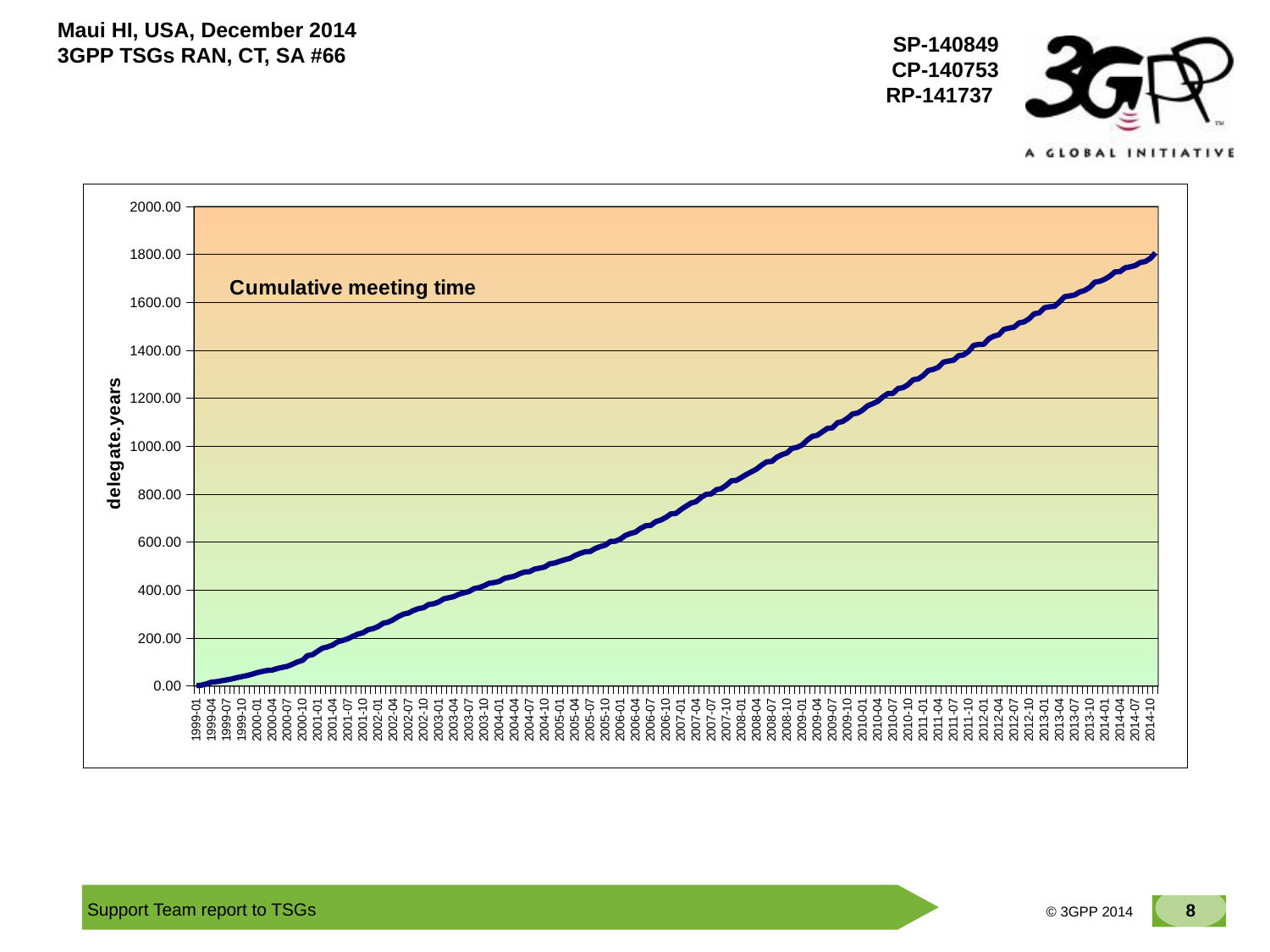

### Chart: Cumulative meeting time

| Category | cumulative |
|---|---|
| 1999-01 | 1.2840520191649556 |
| 1999-02 | 3.1266255989048597 |
| 1999-03 | 8.731006160164272 |
| 1999-04 | 16.128678986995208 |
| 1999-05 | 17.76865160848734 |
| 1999-06 | 21.779603011635867 |
| 1999-07 | 25.234770704996578 |
| 1999-08 | 29.319644079397673 |
| 1999-09 | 34.42026009582478 |
| 1999-10 | 39.13210130047912 |
| 1999-11 | 43.16495550992471 |
| 1999-12 | 49.01026694045174 |
| 2000-01 | 55.46885694729637 |
| 2000-02 | 60.35044490075291 |
| 2000-03 | 64.73648186173854 |
| 2000-04 | 65.82067077344284 |
| 2000-05 | 72.78850102669405 |
| 2000-06 | 77.55783709787816 |
| 2000-07 | 81.83436002737851 |
| 2000-08 | 90.507871321013 |
| 2000-09 | 100.01095140314852 |
| 2000-10 | 106.63655030800821 |
| 2000-11 | 126.60369609856262 |
| 2000-12 | 130.46680355920603 |
| 2001-01 | 144.7419575633128 |
| 2001-02 | 158.09993155373033 |
| 2001-03 | 163.18412046543463 |
| 2001-04 | 171.14031485284053 |
| 2001-05 | 184.21081451060917 |
| 2001-06 | 190.19575633127994 |
| 2001-07 | 196.9390828199863 |
| 2001-08 | 207.2416153319644 |
| 2001-09 | 216.27926078028747 |
| 2001-10 | 221.59890485968515 |
| 2001-11 | 234.69678302532512 |
| 2001-12 | 239.04996577686515 |
| 2002-01 | 247.84394250513347 |
| 2002-02 | 261.5605749486653 |
| 2002-03 | 266.18754277891856 |
| 2002-04 | 276.50102669404515 |
| 2002-05 | 289.4839151266256 |
| 2002-06 | 299.5728952772074 |
| 2002-07 | 304.1916495550993 |
| 2002-08 | 314.7132101300479 |
| 2002-09 | 322.4503764544832 |
| 2002-10 | 326.36550308008214 |
| 2002-11 | 339.5126625598905 |
| 2002-12 | 342.81998631074606 |
| 2003-01 | 350.08350444900753 |
| 2003-02 | 363.11567419575636 |
| 2003-03 | 367.8658453114305 |
| 2003-04 | 372.580424366872 |
| 2003-05 | 382.49144421629023 |
| 2003-06 | 388.73921971252565 |
| 2003-07 | 393.8151950718686 |
| 2003-08 | 406.0780287474333 |
| 2003-09 | 410.2614647501711 |
| 2003-10 | 418.1054072553046 |
| 2003-11 | 428.5311430527036 |
| 2003-12 | 431.63586584531146 |
| 2004-01 | 436.20807665982204 |
| 2004-02 | 448.6461327857632 |
| 2004-03 | 453.4565366187543 |
| 2004-04 | 457.8343600273785 |
| 2004-05 | 467.9644079397673 |
| 2004-06 | 475.3347022587269 |
| 2004-07 | 476.7775496235455 |
| 2004-08 | 487.37303216974675 |
| 2004-09 | 491.4962354551677 |
| 2004-10 | 496.16427104722794 |
| 2004-11 | 509.388090349076 |
| 2004-12 | 512.8596851471594 |
| 2005-01 | 520.1149897330596 |
| 2005-02 | 526.8501026694045 |
| 2005-03 | 532.1423682409309 |
| 2005-04 | 543.8576317590691 |
| 2005-05 | 552.8049281314169 |
| 2005-06 | 559.4579055441478 |
| 2005-07 | 560.7693360711842 |
| 2005-08 | 573.1362080766598 |
| 2005-09 | 581.5879534565366 |
| 2005-10 | 587.233401779603 |
| 2005-11 | 602.4914442162902 |
| 2005-12 | 603.6331279945243 |
| 2006-01 | 612.7364818617385 |
| 2006-02 | 628.0355920602327 |
| 2006-03 | 636.0739219712526 |
| 2006-04 | 641.8206707734429 |
| 2006-05 | 657.3360711841204 |
| 2006-06 | 668.0821355236139 |
| 2006-07 | 669.8672142368241 |
| 2006-08 | 685.1444216290212 |
| 2006-09 | 691.9726214921287 |
| 2006-10 | 702.9377138945928 |
| 2006-11 | 717.82340862423 |
| 2006-12 | 719.4934976043805 |
| 2007-01 | 735.6057494866529 |
| 2007-02 | 749.6481861738536 |
| 2007-03 | 762.3928815879534 |
| 2007-04 | 768.7556468172485 |
| 2007-05 | 786.3819301848049 |
| 2007-06 | 799.0691307323751 |
| 2007-07 | 800.952772073922 |
| 2007-08 | 818.5790554414784 |
| 2007-09 | 822.9158110882956 |
| 2007-10 | 837.284052019165 |
| 2007-11 | 855.6386036960986 |
| 2007-12 | 857.6098562628337 |
| 2008-01 | 869.8453114305271 |
| 2008-02 | 882.7104722792608 |
| 2008-03 | 893.4839151266256 |
| 2008-04 | 904.8213552361397 |
| 2008-05 | 921.3634496919918 |
| 2008-06 | 934.9459274469541 |
| 2008-07 | 936.4928131416838 |
| 2008-08 | 953.9712525667351 |
| 2008-09 | 964.6516084873374 |
| 2008-10 | 971.8165639972622 |
| 2008-11 | 990.7460643394935 |
| 2008-12 | 995.296372347707 |
| 2009-01 | 1004.7939767282683 |
| 2009-02 | 1024.8049281314168 |
| 2009-03 | 1040.7419575633128 |
| 2009-04 | 1045.3141683778233 |
| 2009-05 | 1059.8193018480492 |
| 2009-06 | 1074.0260095824779 |
| 2009-07 | 1076.35318275154 |
| 2009-08 | 1097.8316221765913 |
| 2009-09 | 1102.7953456536618 |
| 2009-10 | 1116.2436687200548 |
| 2009-11 | 1134.3901437371662 |
| 2009-12 | 1138.3928815879535 |
| 2010-01 | 1150.7871321013006 |
| 2010-02 | 1168.8213552361397 |
| 2010-03 | 1177.2073921971253 |
| 2010-04 | 1187.2388774811773 |
| 2010-05 | 1205.472963723477 |
| 2010-06 | 1219.5811088295688 |
| 2010-07 | 1220.2381930184804 |
| 2010-08 | 1240.5886379192334 |
| 2010-09 | 1244.1177275838468 |
| 2010-10 | 1256.9034907597536 |
| 2010-11 | 1277.0266940451745 |
| 2010-12 | 1280.6461327857633 |
| 2011-01 | 1294.674880219028 |
| 2011-02 | 1315.5920602327174 |
| 2011-03 | 1320.37234770705 |
| 2011-04 | 1329.0869267624914 |
| 2011-05 | 1350.592744695414 |
| 2011-06 | 1355.025325119781 |
| 2011-07 | 1357.9822039698836 |
| 2011-08 | 1377.5386721423683 |
| 2011-09 | 1380.7474332648871 |
| 2011-10 | 1395.4770704996577 |
| 2011-11 | 1420.892539356605 |
| 2011-12 | 1424.2217659137577 |
| 2012-01 | 1425.2210814510609 |
| 2012-02 | 1447.9507186858316 |
| 2012-03 | 1459.0992470910335 |
| 2012-04 | 1465.0075290896646 |
| 2012-05 | 1487.2607802874743 |
| 2012-06 | 1492.498288843258 |
| 2012-07 | 1496.4818617385351 |
| 2012-08 | 1514.2642026009582 |
| 2012-09 | 1518.4941820670774 |
| 2012-10 | 1531.6303901437373 |
| 2012-11 | 1552.082135523614 |
| 2012-12 | 1555.9507186858316 |
| 2013-01 | 1577.0677618069815 |
| 2013-02 | 1581.4154688569472 |
| 2013-03 | 1583.2005475701574 |
| 2013-04 | 1601.4455852156057 |
| 2013-05 | 1623.567419575633 |
| 2013-06 | 1626.7843942505133 |
| 2013-07 | 1630.8035592060232 |
| 2013-08 | 1643.1211498973305 |
| 2013-09 | 1649.5906913073238 |
| 2013-10 | 1662.2121834360028 |
| 2013-11 | 1684.2190280629707 |
| 2013-12 | 1687.6413415468858 |
| 2014-01 | 1696.7310061601643 |
| 2014-02 | 1709.45106091718 |
| 2014-03 | 1727.008898015058 |
| 2014-04 | 1727.8576317590691 |
| 2014-05 | 1744.1889117043122 |
| 2014-06 | 1747.9835728952771 |
| 2014-07 | 1753.2566735112937 |
| 2014-08 | 1766.1656399726214 |
| 2014-09 | 1769.9520876112251 |
| 2014-10 | 1783.3401779603012 |
| 2014-11 | 1806.3134839151267 |